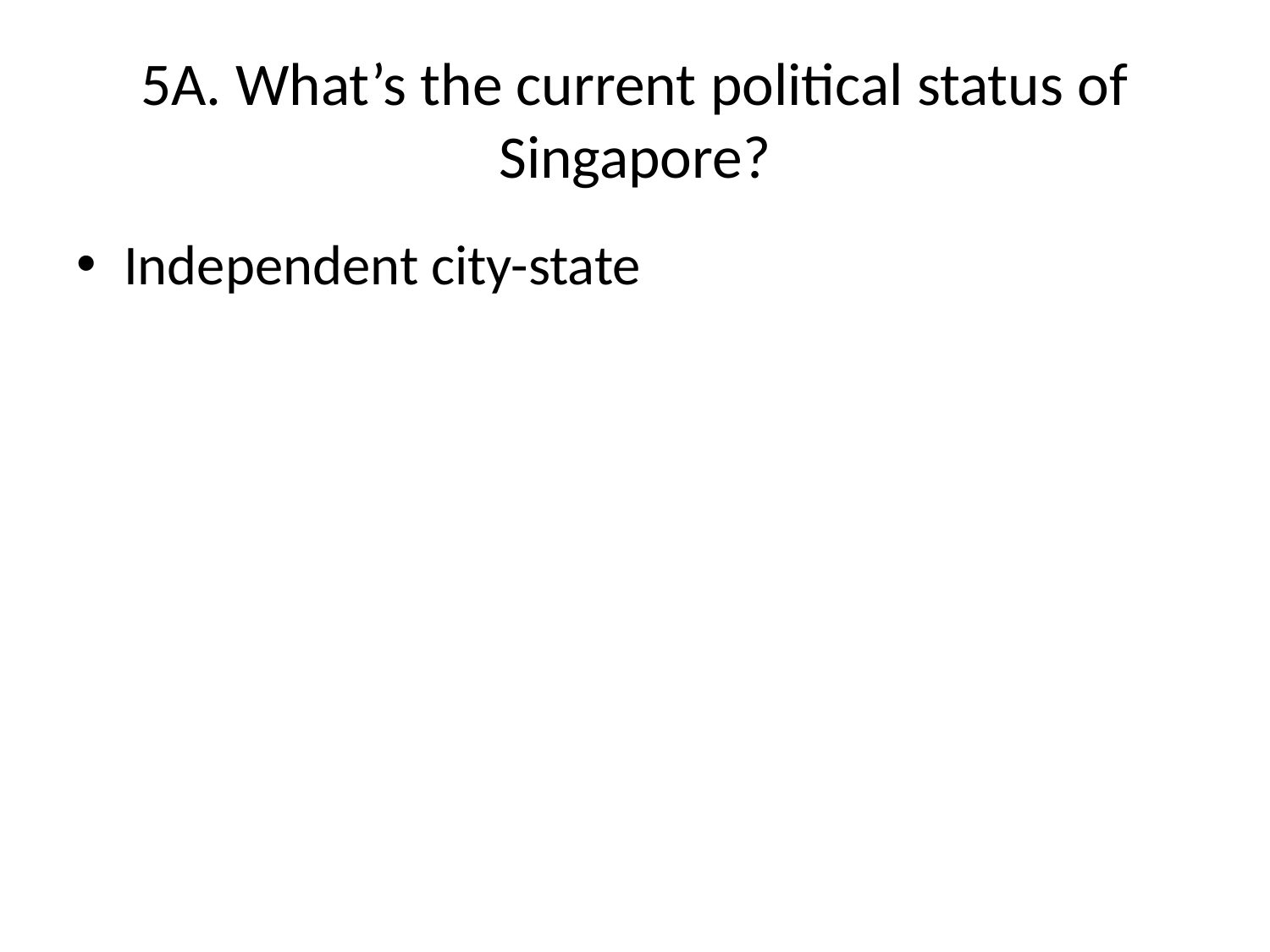

# 5A. What’s the current political status of Singapore?
Independent city-state